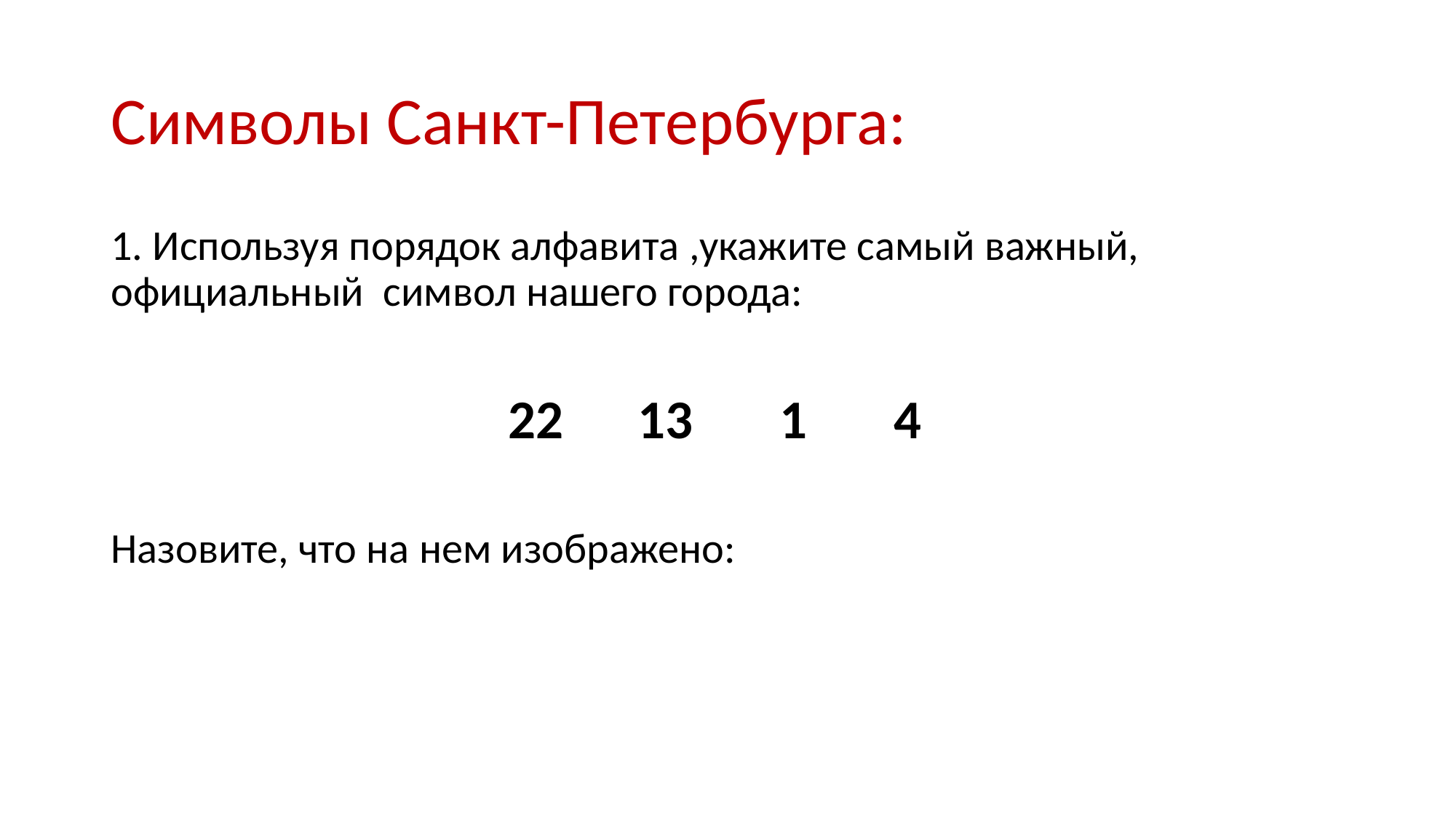

# Символы Санкт-Петербурга:
1. Используя порядок алфавита ,укажите самый важный, официальный  символ нашего города:

22      13       1       4

Назовите, что на нем изображено: